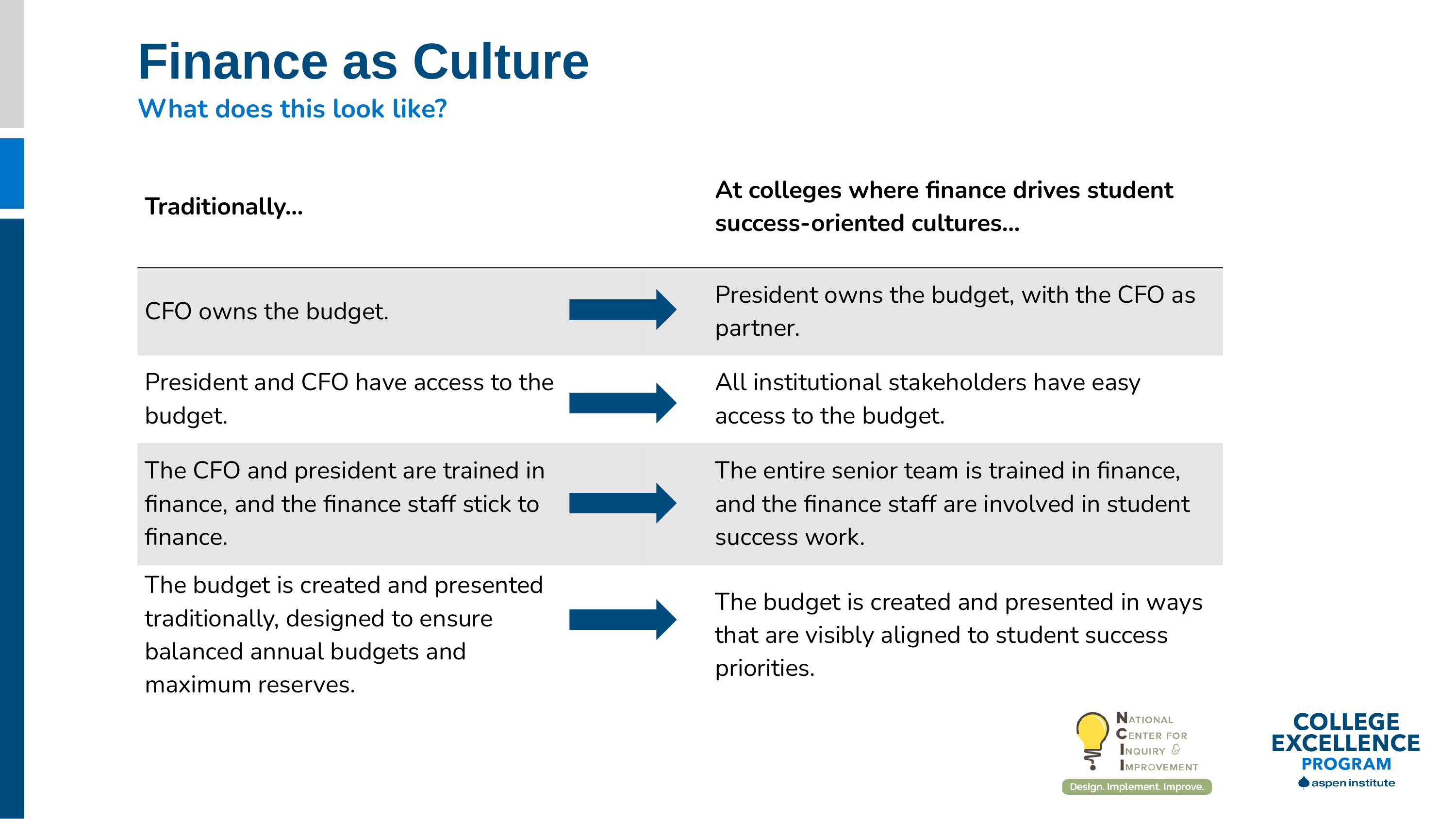

Finance as Culture
What does this look like?
| Traditionally… | At colleges where finance drives student success-oriented cultures… |
| --- | --- |
| CFO owns the budget. | President owns the budget, with the CFO as partner. |
| President and CFO have access to the budget. | All institutional stakeholders have easy access to the budget. |
| The CFO and president are trained in finance, and the finance staff stick to finance. | The entire senior team is trained in finance, and the finance staff are involved in student success work. |
| The budget is created and presented traditionally, designed to ensure balanced annual budgets and maximum reserves. | The budget is created and presented in ways that are visibly aligned to student success priorities. |